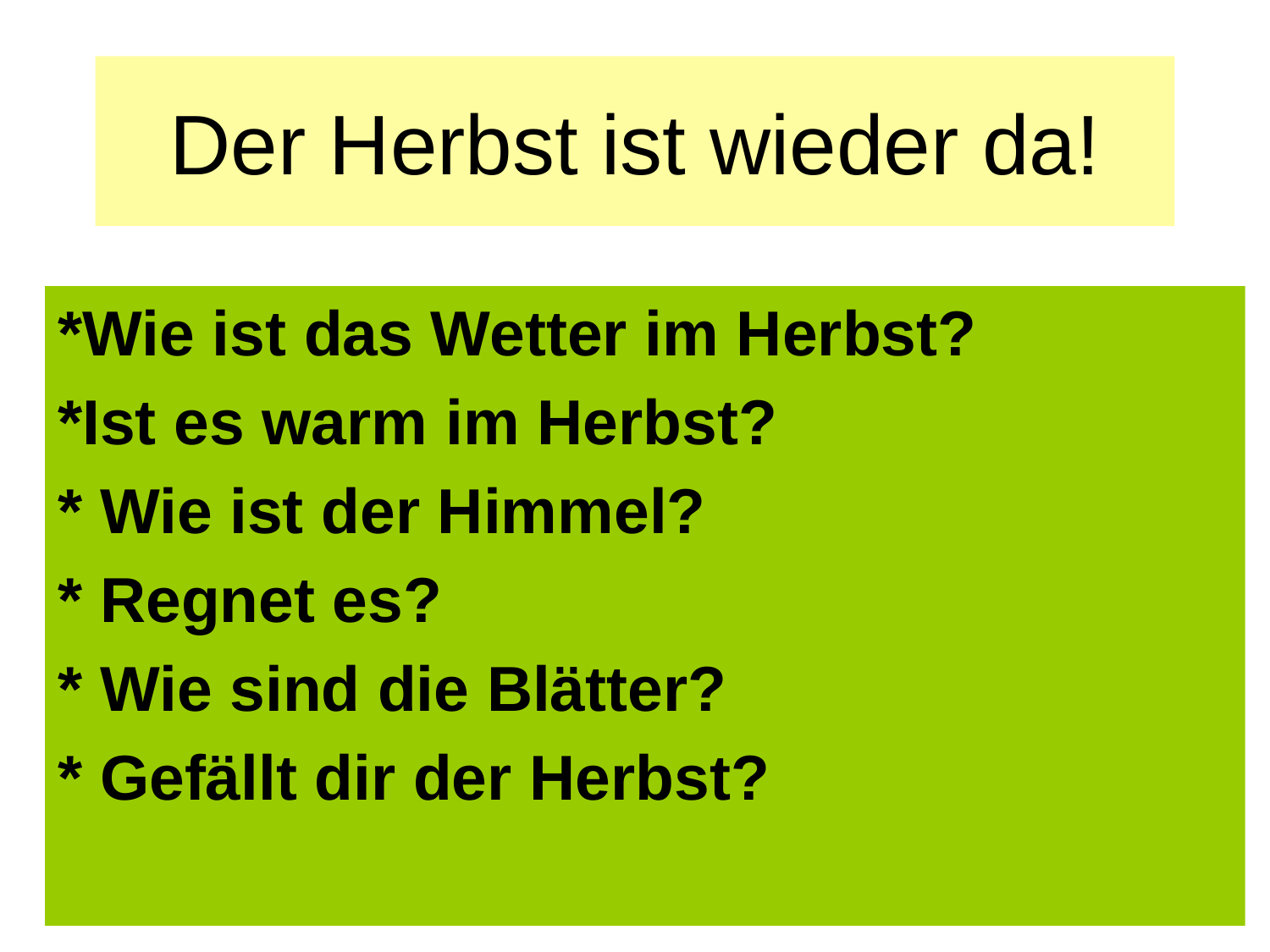

# Der Herbst ist wieder da!
*Wie ist das Wetter im Herbst?
*Ist es warm im Herbst?
* Wie ist der Himmel?
* Regnet es?
* Wie sind die Blätter?
* Gefällt dir der Herbst?